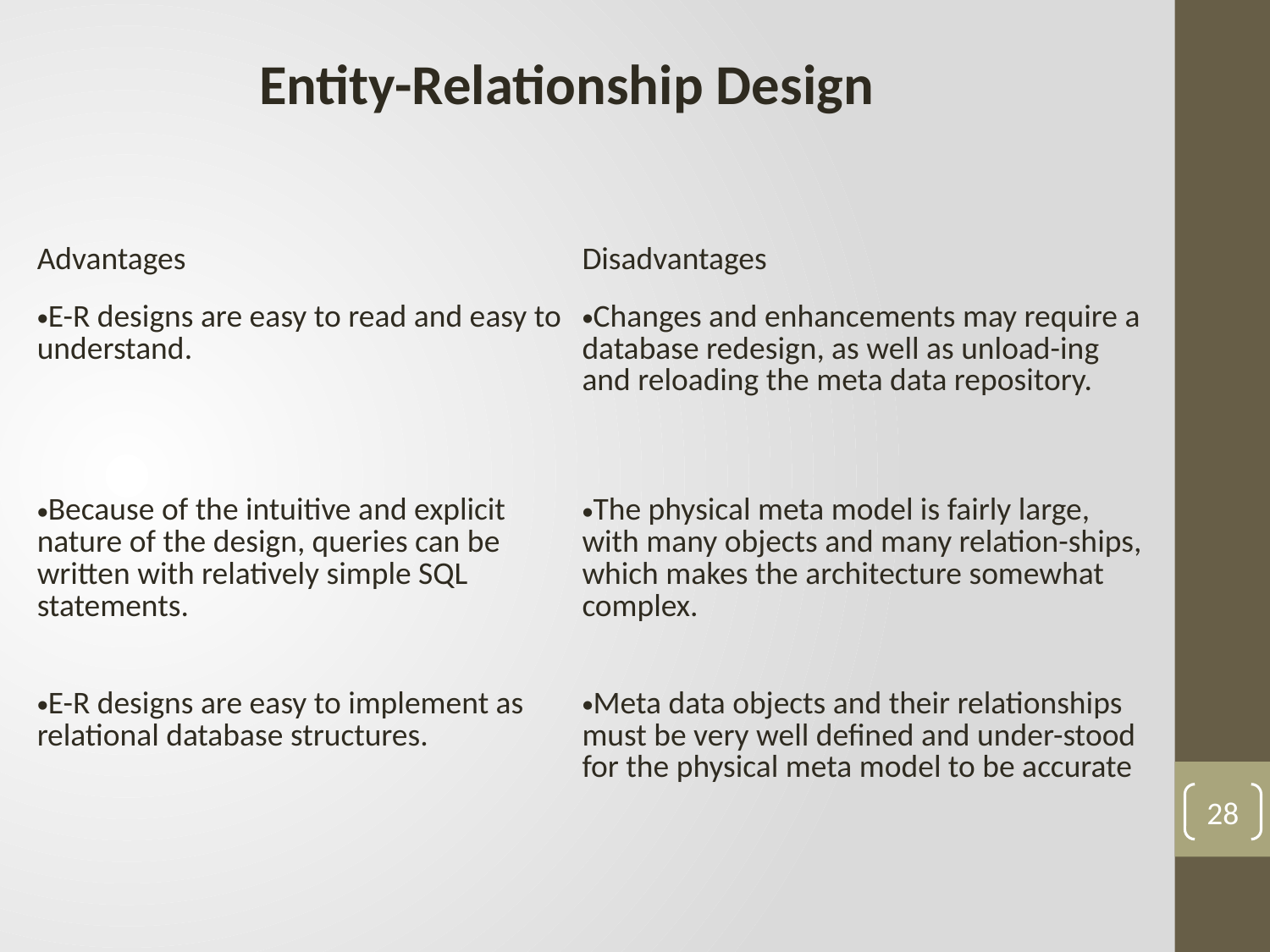

Entity-Relationship Design
|  |  |
| --- | --- |
| Advantages | Disadvantages |
| E-R designs are easy to read and easy to understand. | Changes and enhancements may require a database redesign, as well as unload-ing and reloading the meta data repository. |
| Because of the intuitive and explicit nature of the design, queries can be written with relatively simple SQL statements. | The physical meta model is fairly large, with many objects and many relation-ships, which makes the architecture somewhat complex. |
| E-R designs are easy to implement as relational database structures. | Meta data objects and their relationships must be very well defined and under-stood for the physical meta model to be accurate |
28